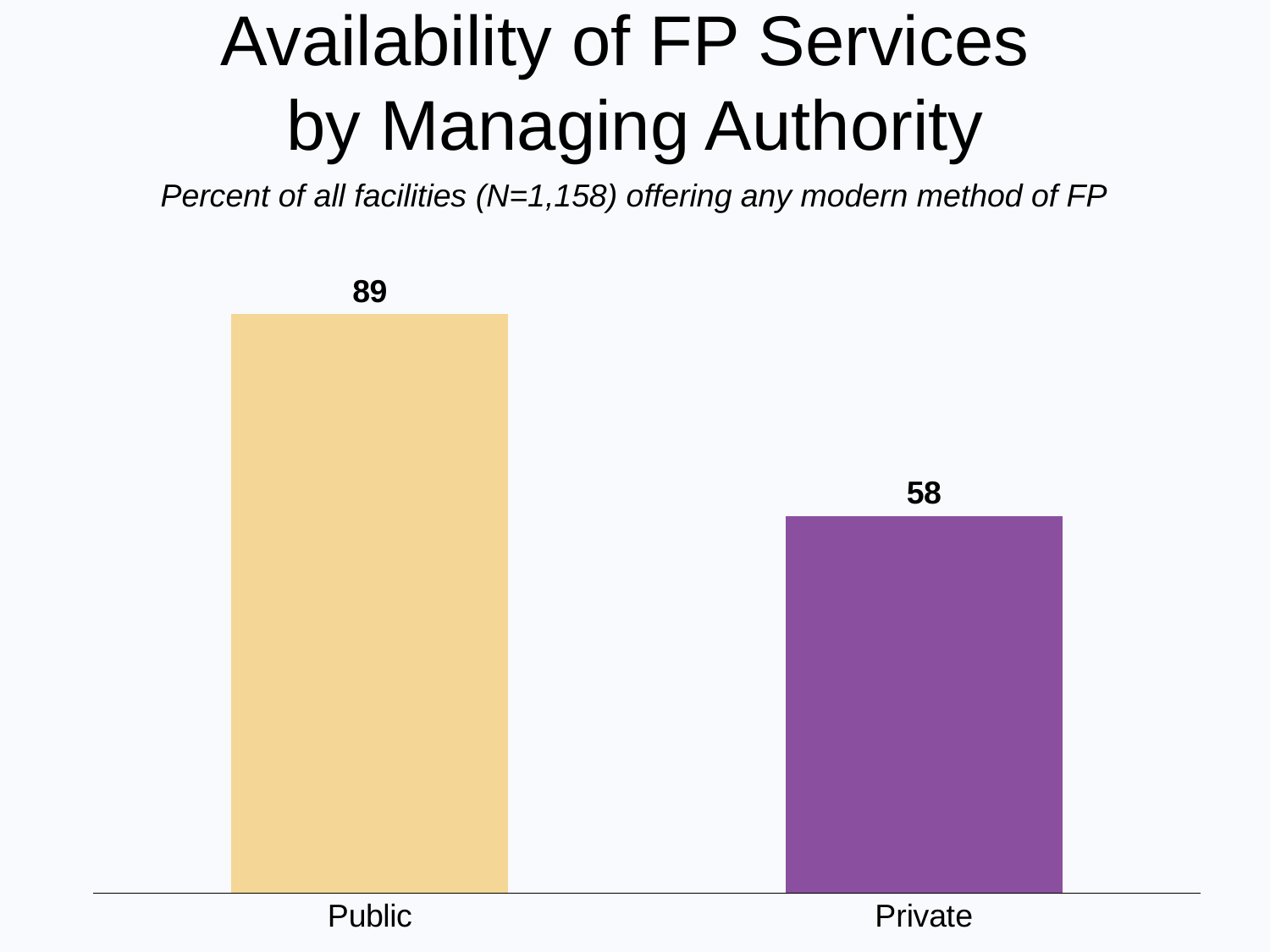

# Availability of FP Services by Managing Authority
Percent of all facilities (N=1,158) offering any modern method of FP

### Chart

| Category |  |
|---|---|
| Public | 89.0 |
| Private | 58.0 |